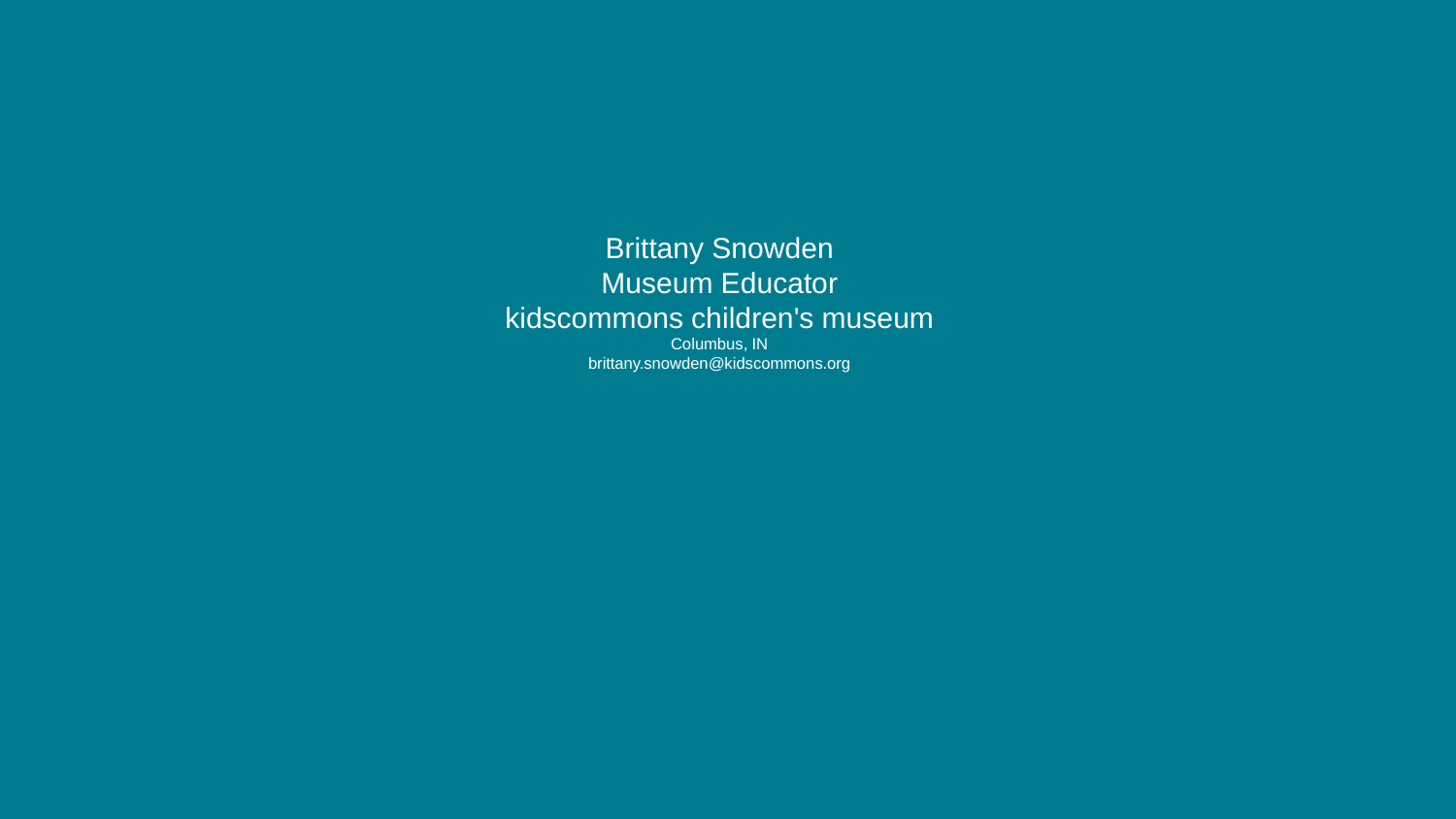

# Brittany Snowden
Museum Educator
kidscommons children's museum
Columbus, IN
brittany.snowden@kidscommons.org